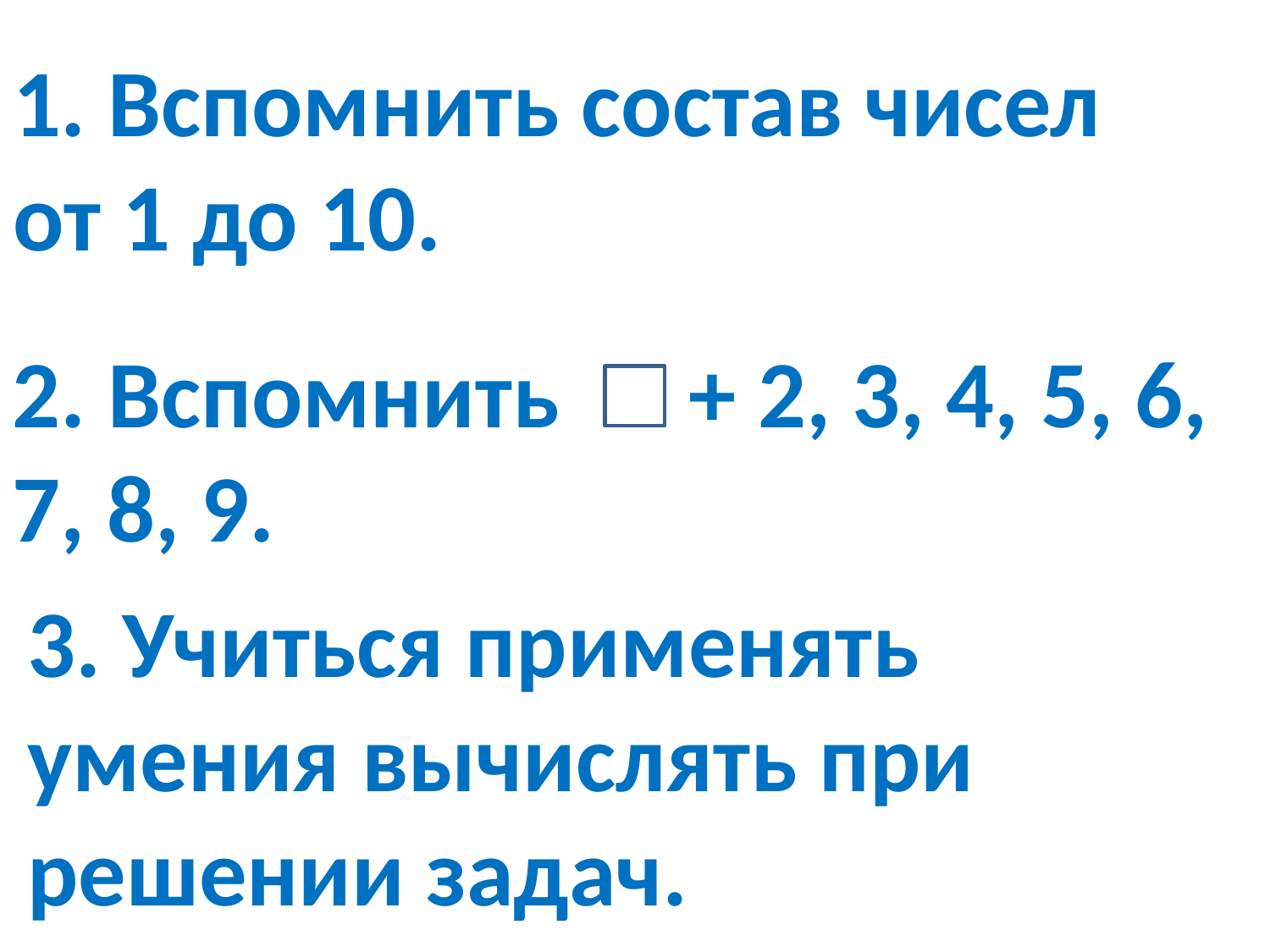

# 1. Вспомнить состав чисел от 1 до 10.
2. Вспомнить      + 2, 3, 4, 5, 6, 7, 8, 9.

3. Учиться применять умения вычислять при решении задач.